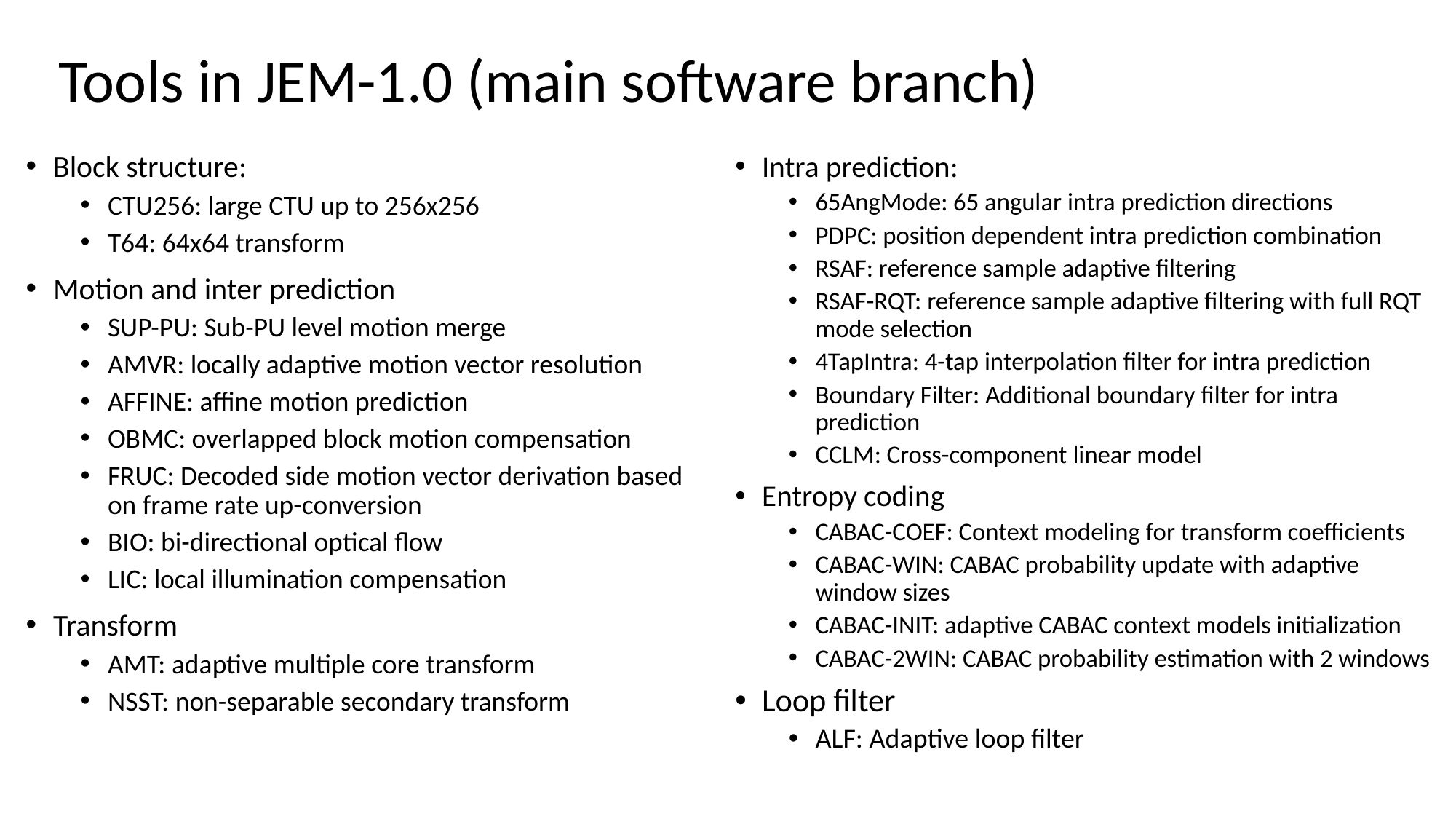

# Tools in JEM-1.0 (main software branch)
Block structure:
CTU256: large CTU up to 256x256
T64: 64x64 transform
Motion and inter prediction
SUP-PU: Sub-PU level motion merge
AMVR: locally adaptive motion vector resolution
AFFINE: affine motion prediction
OBMC: overlapped block motion compensation
FRUC: Decoded side motion vector derivation based on frame rate up-conversion
BIO: bi-directional optical flow
LIC: local illumination compensation
Transform
AMT: adaptive multiple core transform
NSST: non-separable secondary transform

Intra prediction:
65AngMode: 65 angular intra prediction directions
PDPC: position dependent intra prediction combination
RSAF: reference sample adaptive filtering
RSAF-RQT: reference sample adaptive filtering with full RQT mode selection
4TapIntra: 4-tap interpolation filter for intra prediction
Boundary Filter: Additional boundary filter for intra prediction
CCLM: Cross-component linear model
Entropy coding
CABAC-COEF: Context modeling for transform coefficients
CABAC-WIN: CABAC probability update with adaptive window sizes
CABAC-INIT: adaptive CABAC context models initialization
CABAC-2WIN: CABAC probability estimation with 2 windows
Loop filter
ALF: Adaptive loop filter